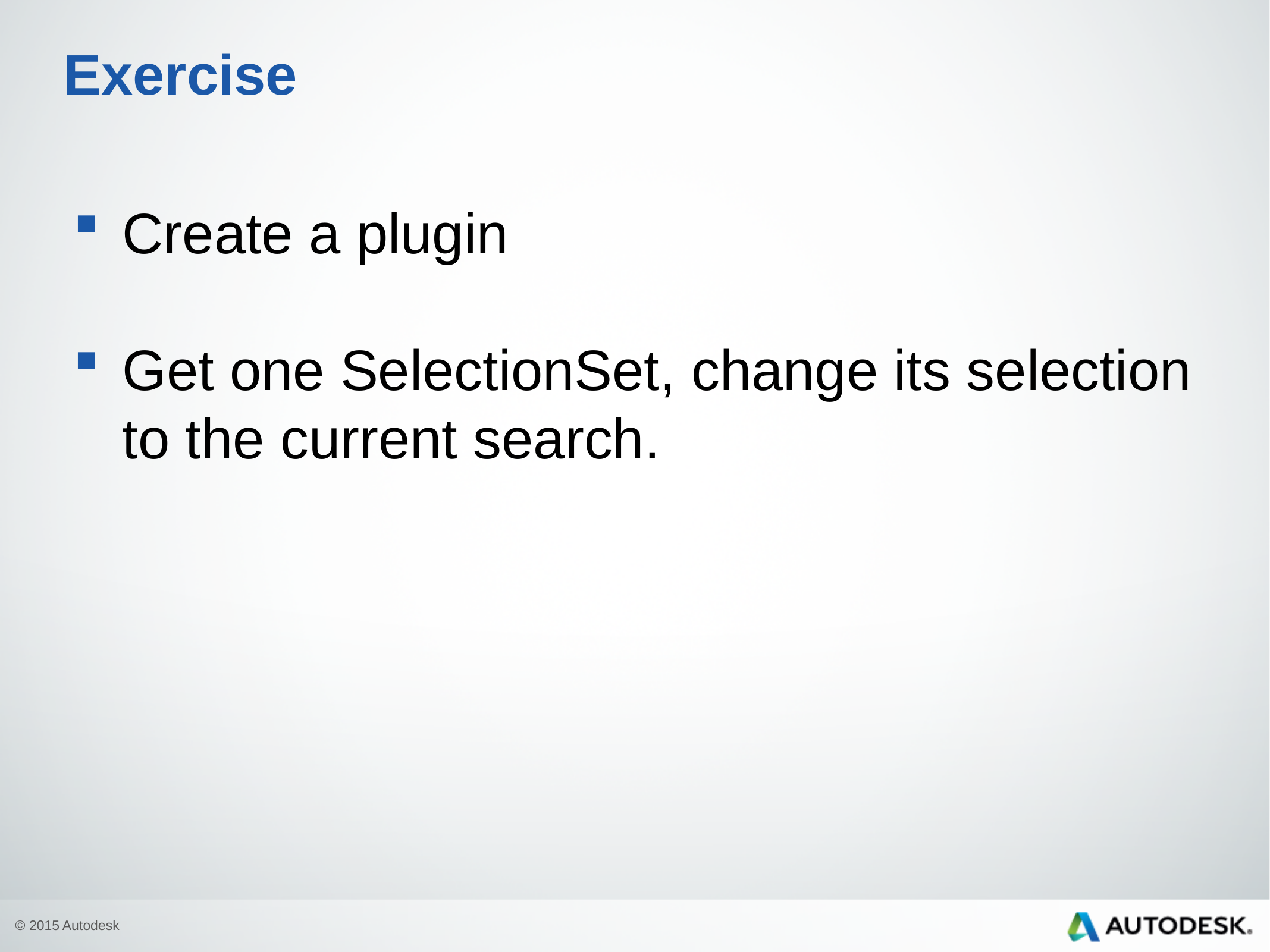

# Exercise
Create a plugin

Get one SelectionSet, change its selection to the current search.